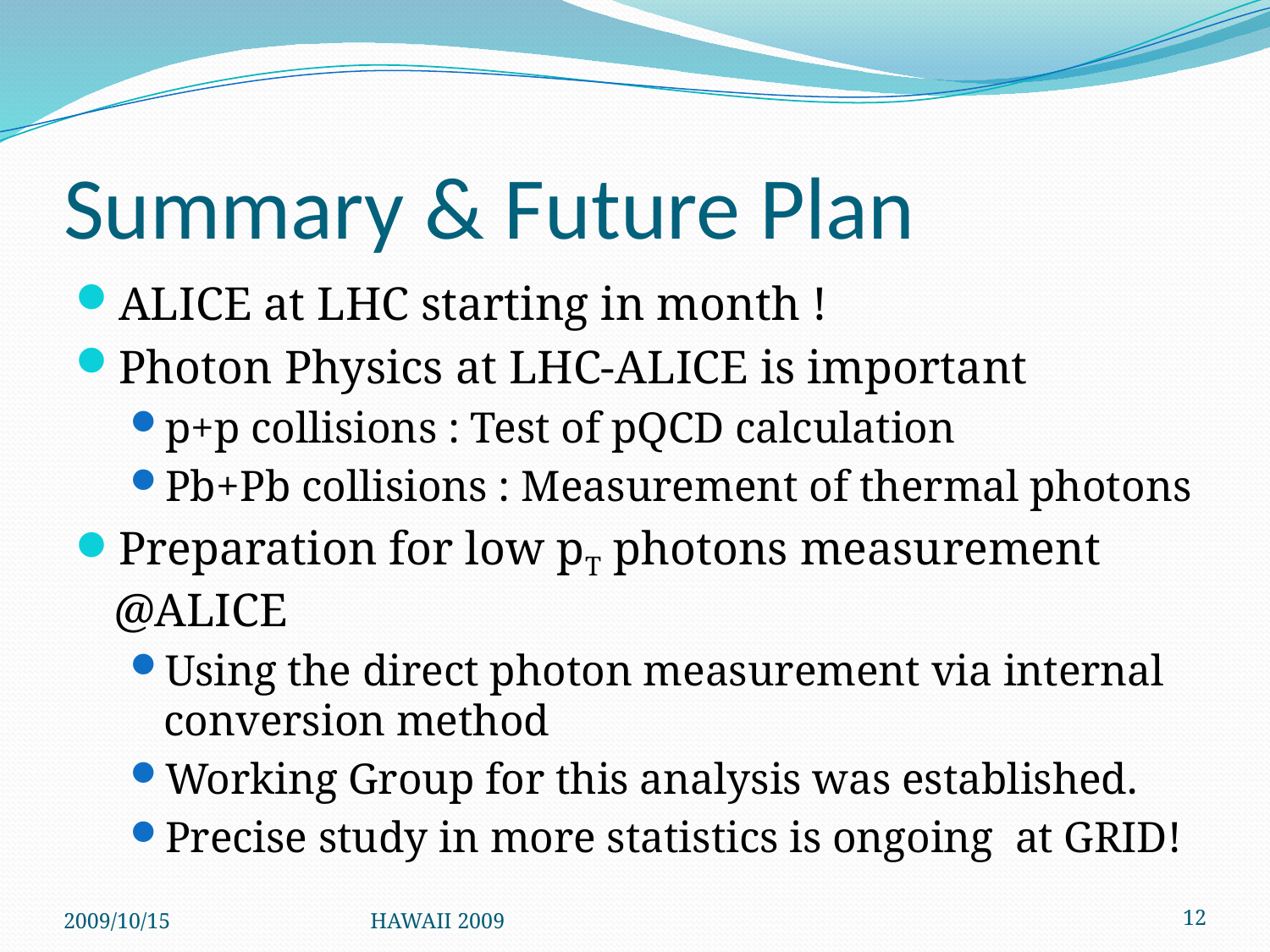

# Summary & Future Plan
ALICE at LHC starting in month !
Photon Physics at LHC-ALICE is important
p+p collisions : Test of pQCD calculation
Pb+Pb collisions : Measurement of thermal photons
Preparation for low pT photons measurement @ALICE
Using the direct photon measurement via internal conversion method
Working Group for this analysis was established.
Precise study in more statistics is ongoing  at GRID!

2009/10/15
HAWAII 2009
12